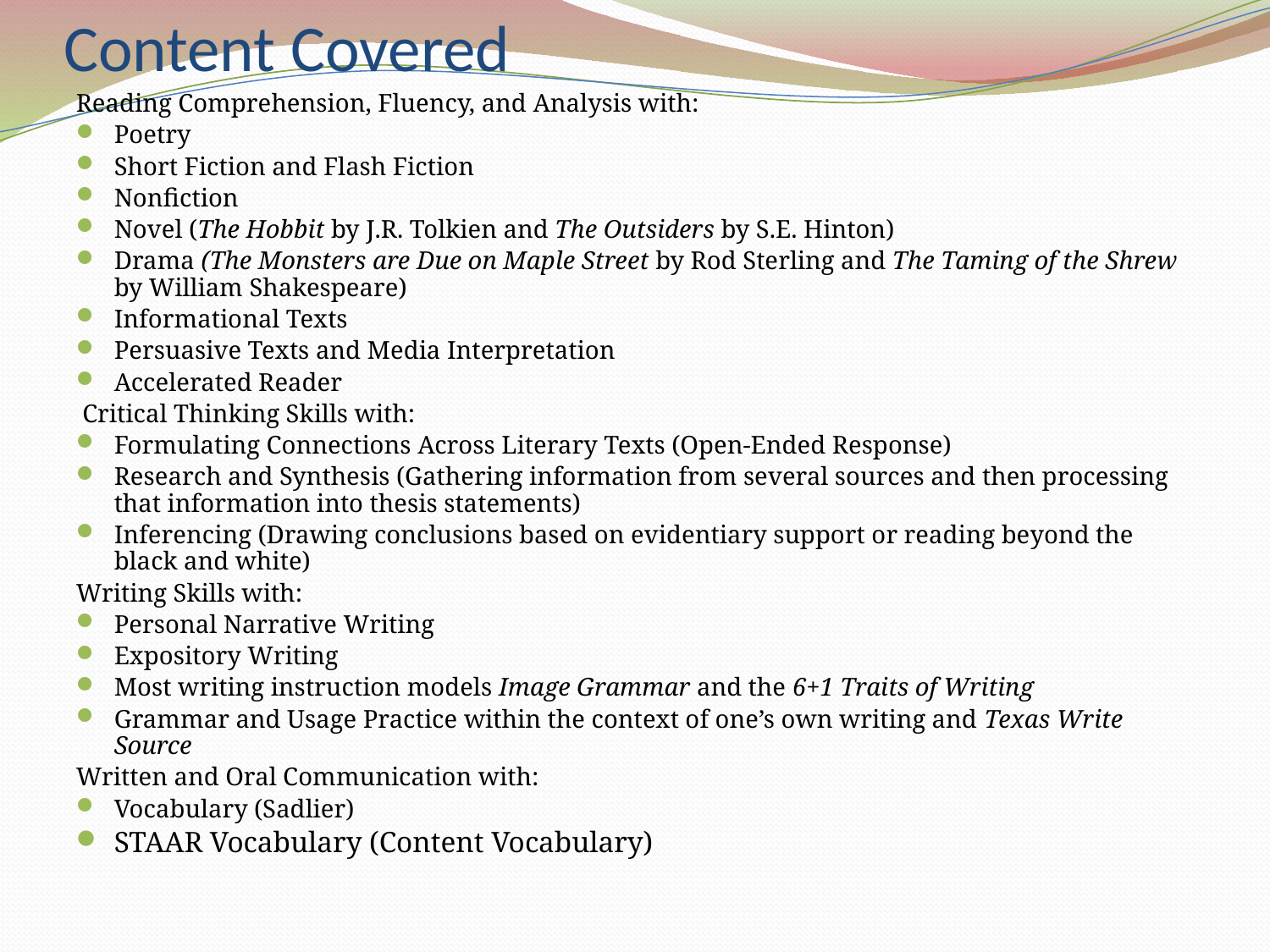

# Content Covered
Reading Comprehension, Fluency, and Analysis with:
Poetry
Short Fiction and Flash Fiction
Nonfiction
Novel (The Hobbit by J.R. Tolkien and The Outsiders by S.E. Hinton)
Drama (The Monsters are Due on Maple Street by Rod Sterling and The Taming of the Shrew by William Shakespeare)
Informational Texts
Persuasive Texts and Media Interpretation
Accelerated Reader
 Critical Thinking Skills with:
Formulating Connections Across Literary Texts (Open-Ended Response)
Research and Synthesis (Gathering information from several sources and then processing that information into thesis statements)
Inferencing (Drawing conclusions based on evidentiary support or reading beyond the black and white)
Writing Skills with:
Personal Narrative Writing
Expository Writing
Most writing instruction models Image Grammar and the 6+1 Traits of Writing
Grammar and Usage Practice within the context of one’s own writing and Texas Write Source
Written and Oral Communication with:
Vocabulary (Sadlier)
STAAR Vocabulary (Content Vocabulary)